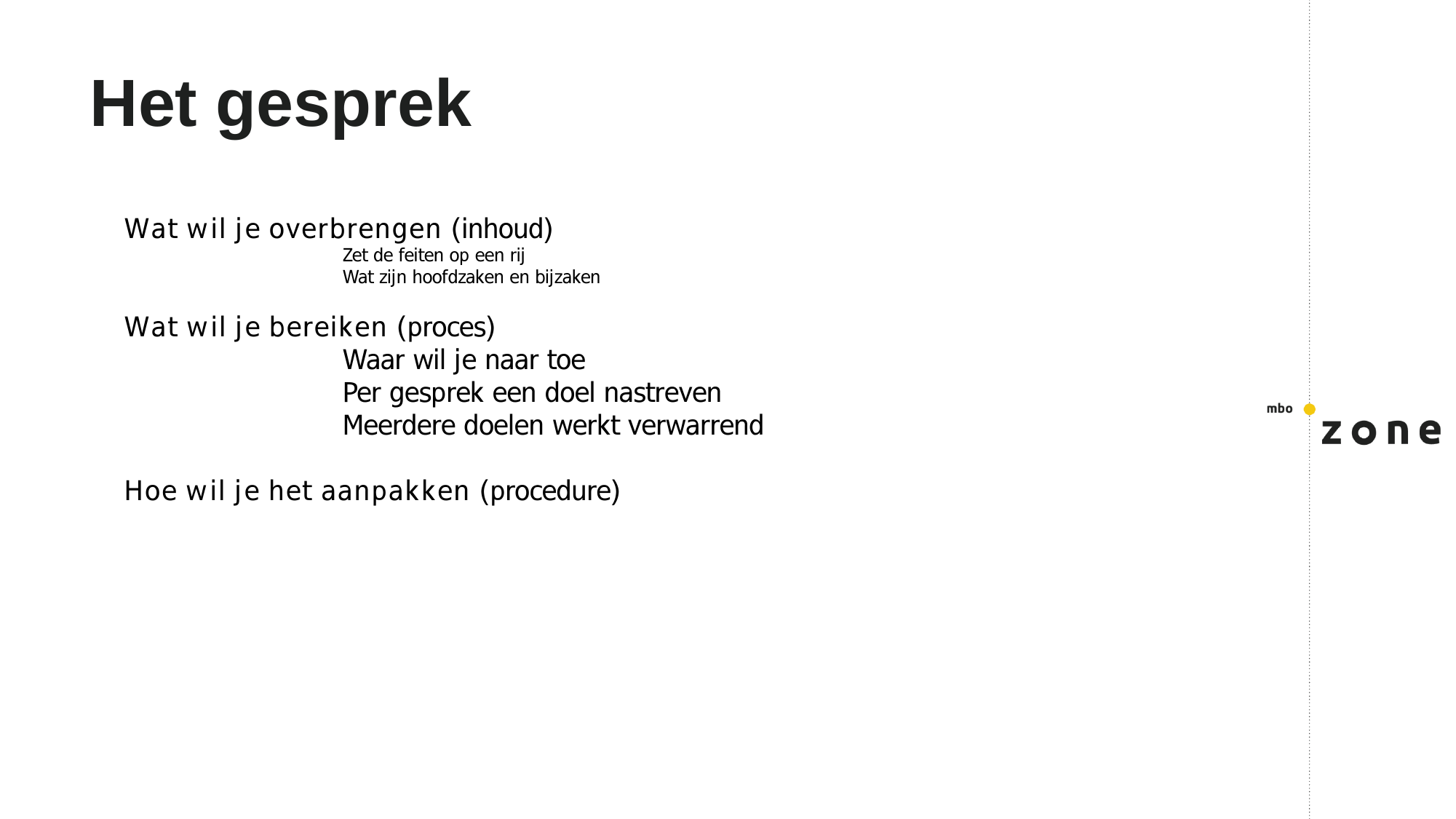

# Het gesprek

Wat wil je overbrengen (inhoud)
Zet de feiten op een rij
Wat zijn hoofdzaken en bijzaken

Wat wil je bereiken (proces)
Waar wil je naar toe
Per gesprek een doel nastreven
Meerdere doelen werkt verwarrend

Hoe wil je het aanpakken (procedure)